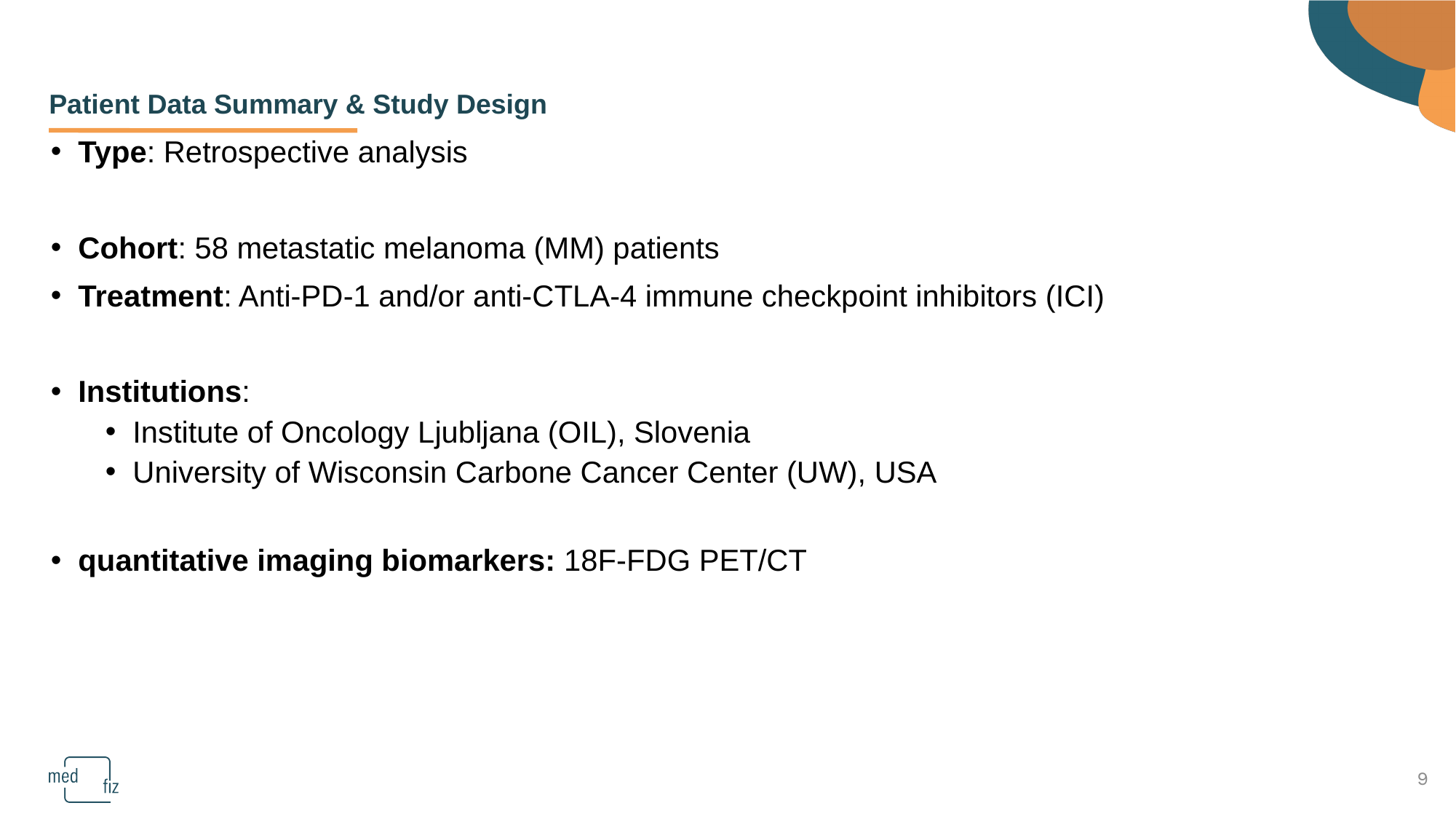

Patient Data Summary & Study Design
# Type: Retrospective analysis

Cohort: 58 metastatic melanoma (MM) patients
Treatment: Anti-PD-1 and/or anti-CTLA-4 immune checkpoint inhibitors (ICI)

Institutions:
Institute of Oncology Ljubljana (OIL), Slovenia
University of Wisconsin Carbone Cancer Center (UW), USA

quantitative imaging biomarkers: 18F-FDG PET/CT